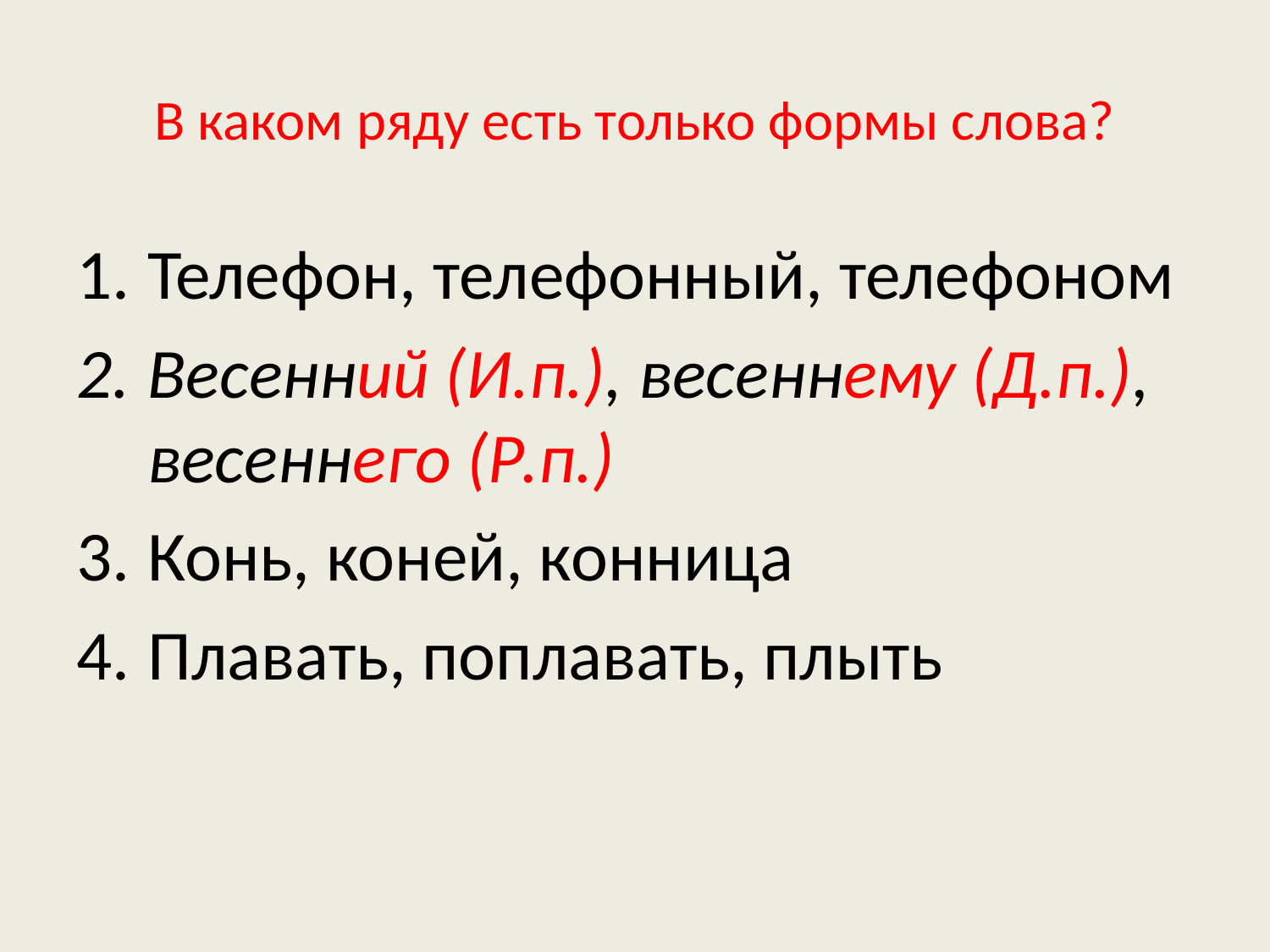

# В каком ряду есть только формы слова?
Телефон, телефонный, телефоном
Весенний (И.п.), весеннему (Д.п.), весеннего (Р.п.)
Конь, коней, конница
Плавать, поплавать, плыть